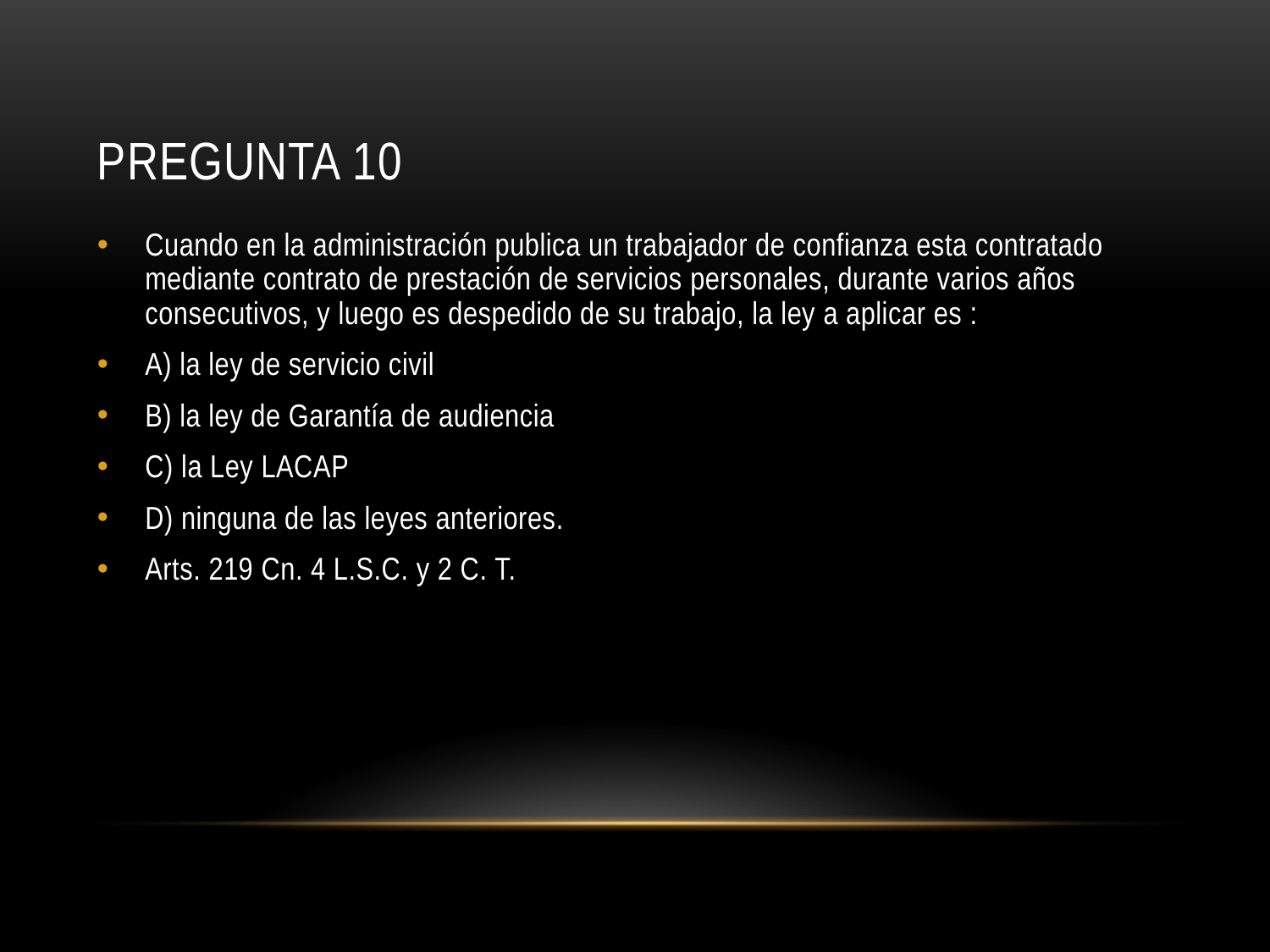

# Pregunta 10
Cuando en la administración publica un trabajador de confianza esta contratado mediante contrato de prestación de servicios personales, durante varios años consecutivos, y luego es despedido de su trabajo, la ley a aplicar es :
A) la ley de servicio civil
B) la ley de Garantía de audiencia
C) la Ley LACAP
D) ninguna de las leyes anteriores.
Arts. 219 Cn. 4 L.S.C. y 2 C. T.